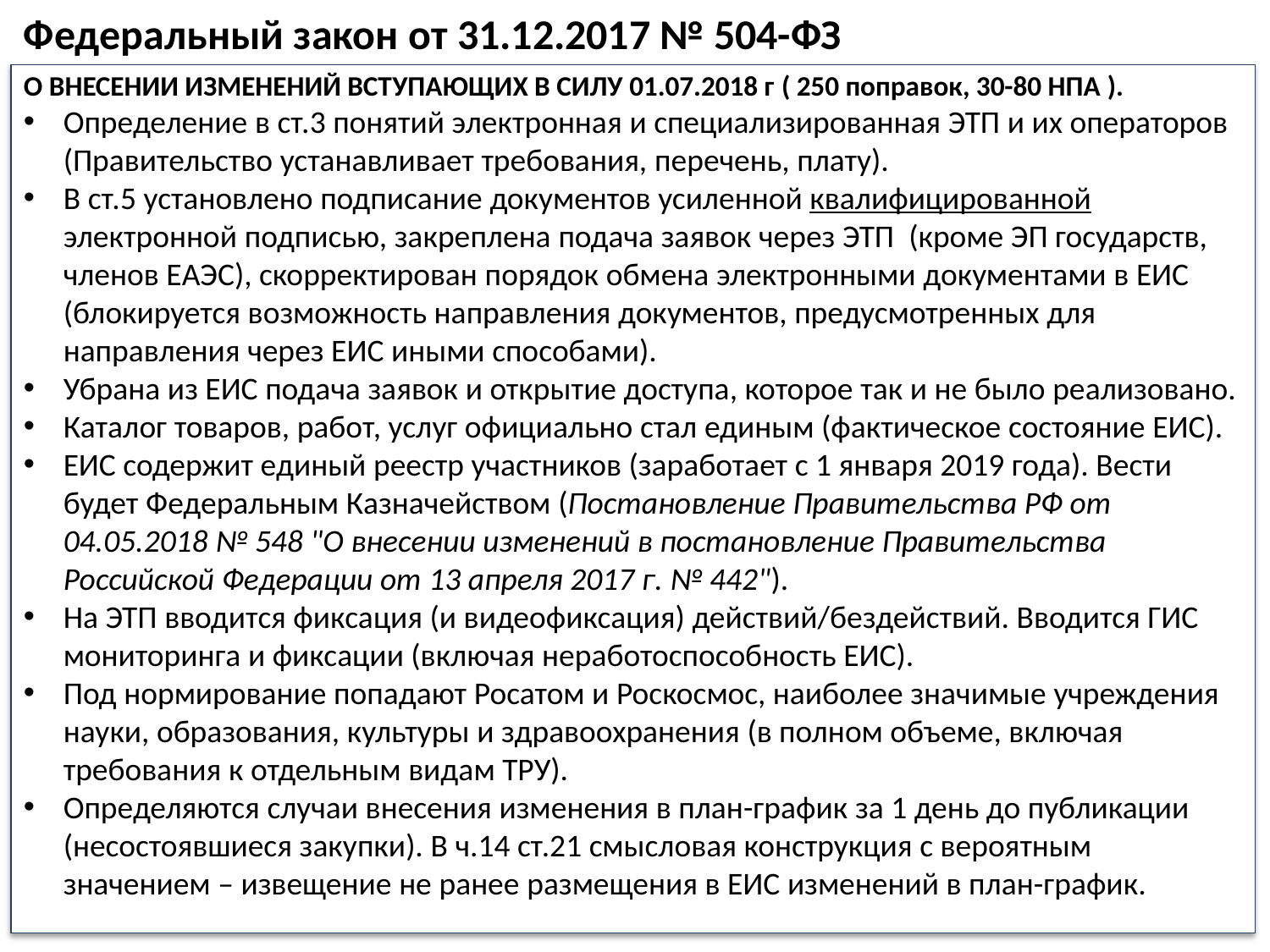

Федеральный закон от 31.12.2017 № 504-ФЗ
О ВНЕСЕНИИ ИЗМЕНЕНИЙ ВСТУПАЮЩИХ В СИЛУ 01.07.2018 г ( 250 поправок, 30-80 НПА ).
Определение в ст.3 понятий электронная и специализированная ЭТП и их операторов (Правительство устанавливает требования, перечень, плату).
В ст.5 установлено подписание документов усиленной квалифицированной электронной подписью, закреплена подача заявок через ЭТП  (кроме ЭП государств, членов ЕАЭС), скорректирован порядок обмена электронными документами в ЕИС (блокируется возможность направления документов, предусмотренных для направления через ЕИС иными способами).
Убрана из ЕИС подача заявок и открытие доступа, которое так и не было реализовано.
Каталог товаров, работ, услуг официально стал единым (фактическое состояние ЕИС).
ЕИС содержит единый реестр участников (заработает с 1 января 2019 года). Вести будет Федеральным Казначейством (Постановление Правительства РФ от 04.05.2018 № 548 "О внесении изменений в постановление Правительства Российской Федерации от 13 апреля 2017 г. № 442").
На ЭТП вводится фиксация (и видеофиксация) действий/бездействий. Вводится ГИС мониторинга и фиксации (включая неработоспособность ЕИС).
Под нормирование попадают Росатом и Роскосмос, наиболее значимые учреждения науки, образования, культуры и здравоохранения (в полном объеме, включая требования к отдельным видам ТРУ).
Определяются случаи внесения изменения в план-график за 1 день до публикации (несостоявшиеся закупки). В ч.14 ст.21 смысловая конструкция с вероятным значением – извещение не ранее размещения в ЕИС изменений в план-график.

50